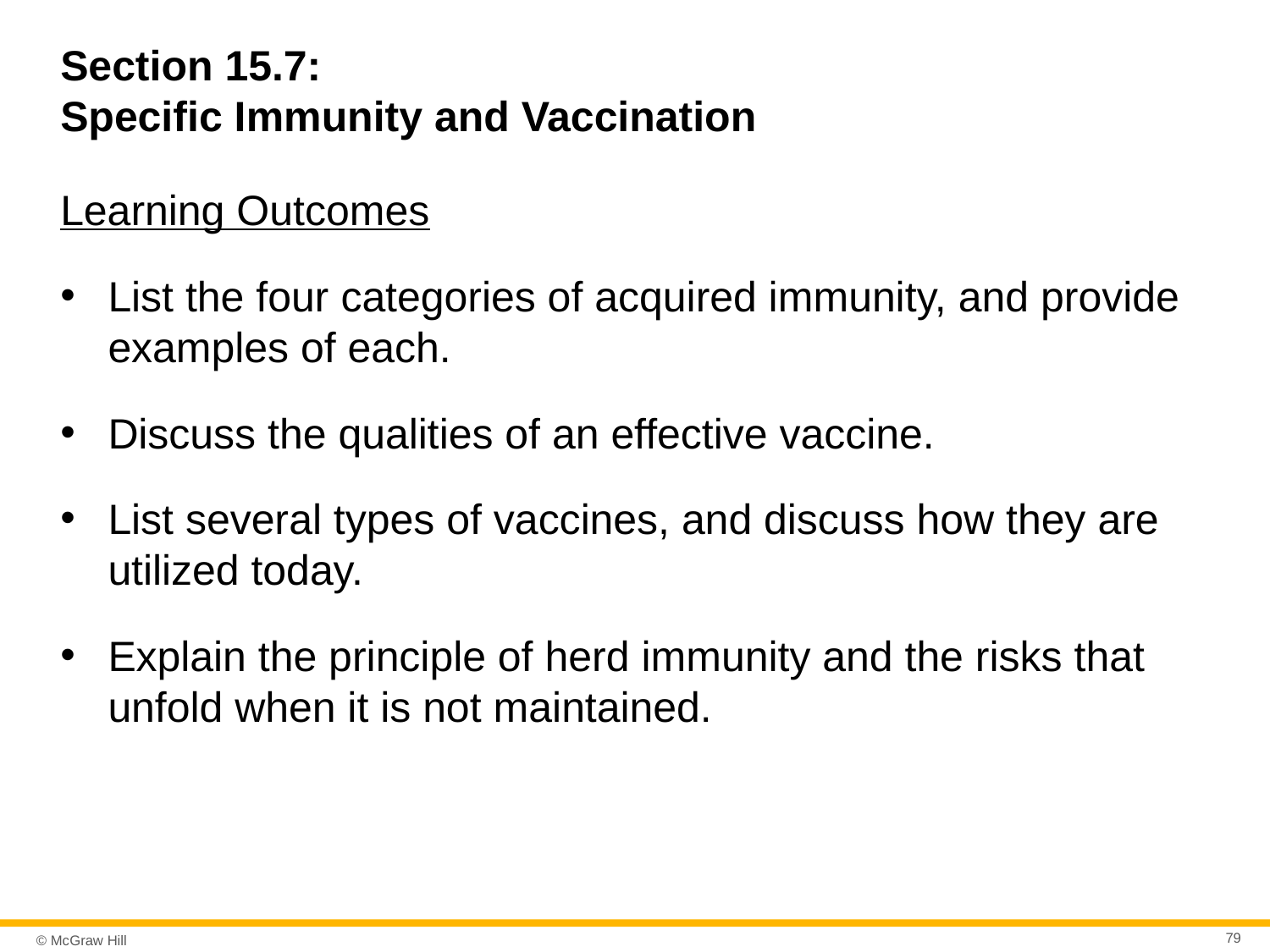

# Section 15.7: Specific Immunity and Vaccination
Learning Outcomes
List the four categories of acquired immunity, and provide examples of each.
Discuss the qualities of an effective vaccine.
List several types of vaccines, and discuss how they are utilized today.
Explain the principle of herd immunity and the risks that unfold when it is not maintained.